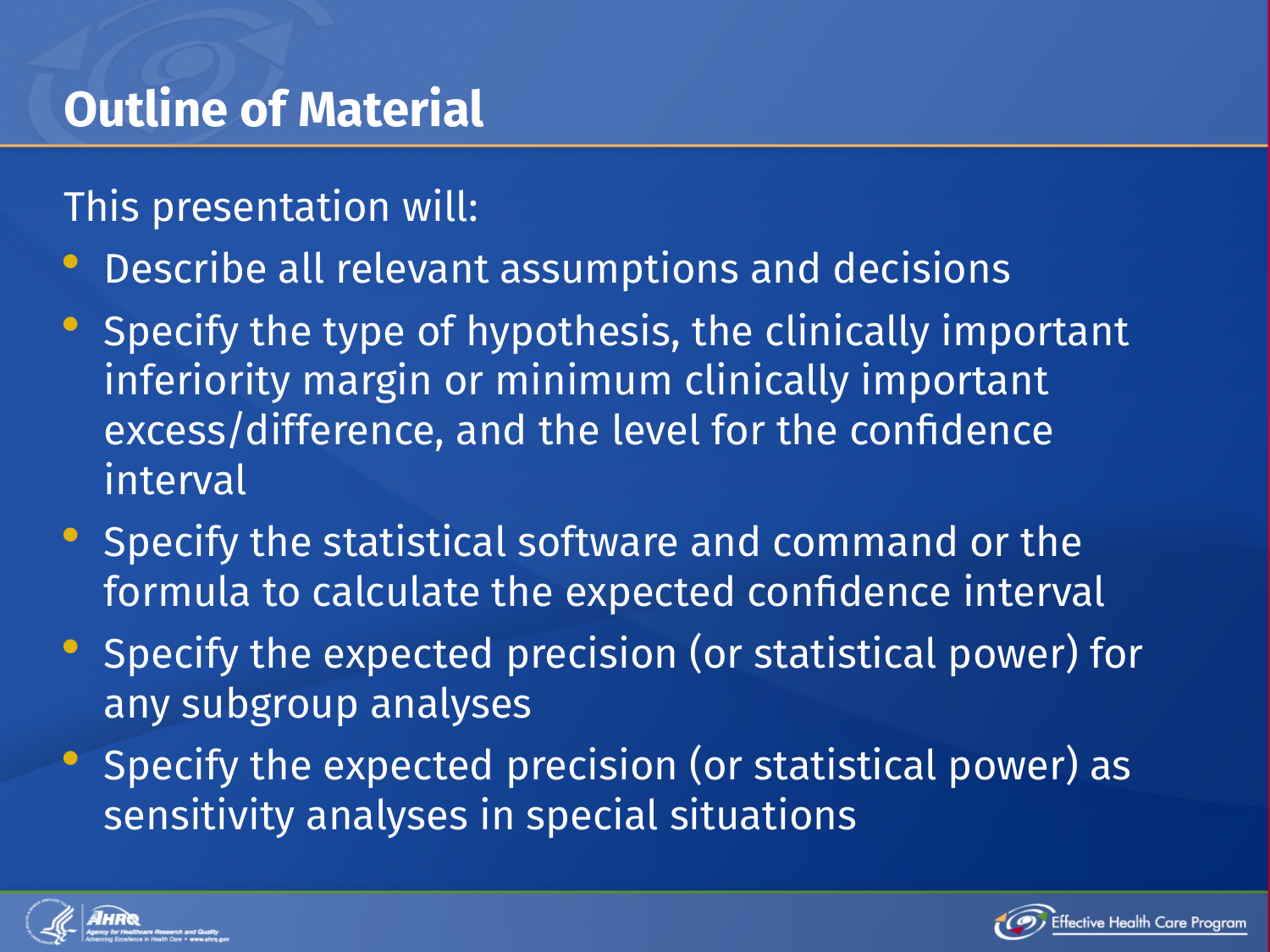

# Outline of Material
This presentation will:
Describe all relevant assumptions and decisions
Specify the type of hypothesis, the clinically important inferiority margin or minimum clinically important excess/difference, and the level for the confidence interval
Specify the statistical software and command or the formula to calculate the expected confidence interval
Specify the expected precision (or statistical power) for any subgroup analyses
Specify the expected precision (or statistical power) as sensitivity analyses in special situations